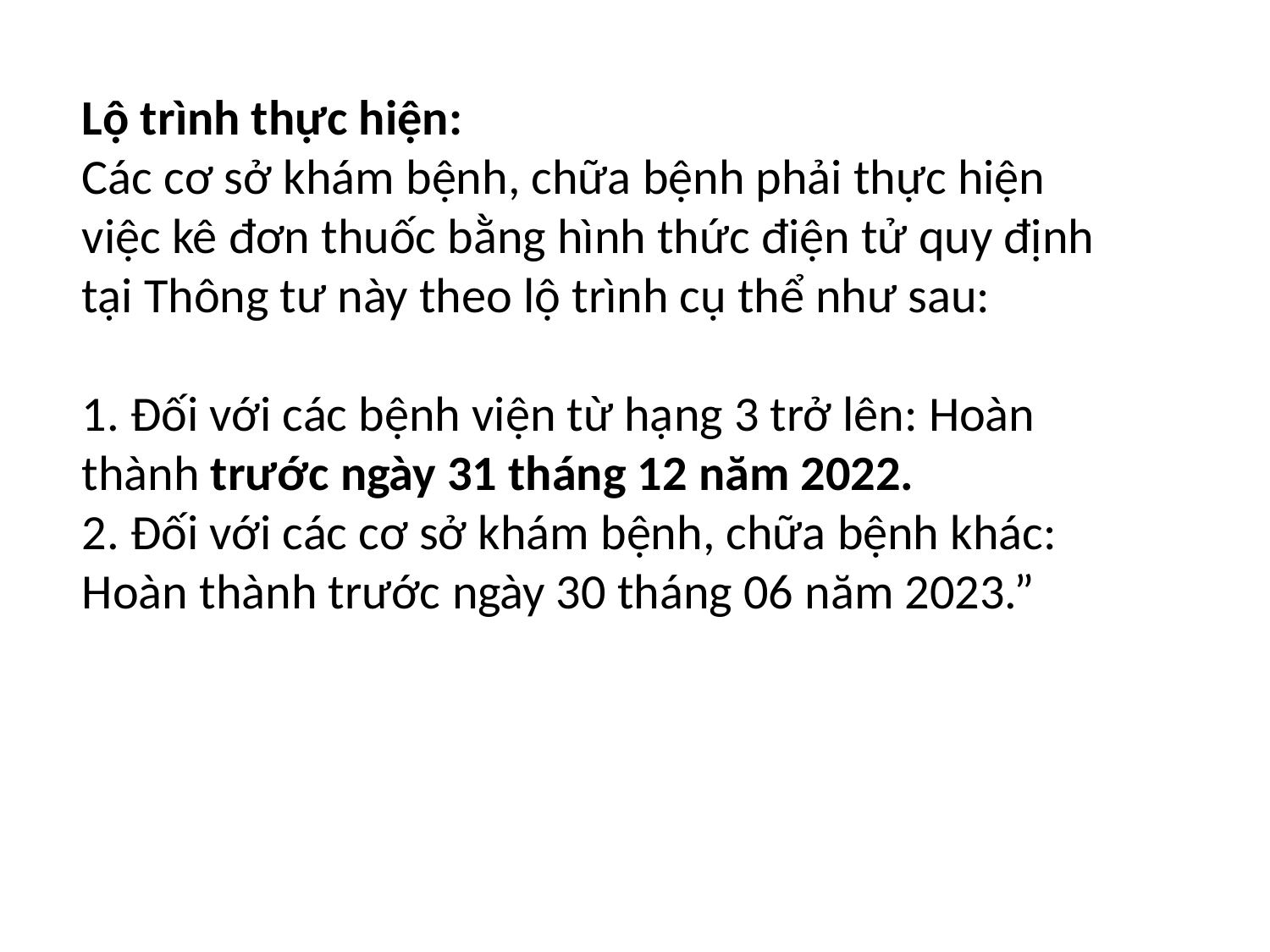

Lộ trình thực hiện:
Các cơ sở khám bệnh, chữa bệnh phải thực hiện việc kê đơn thuốc bằng hình thức điện tử quy định tại Thông tư này theo lộ trình cụ thể như sau:
1. Đối với các bệnh viện từ hạng 3 trở lên: Hoàn thành trước ngày 31 tháng 12 năm 2022.
2. Đối với các cơ sở khám bệnh, chữa bệnh khác: Hoàn thành trước ngày 30 tháng 06 năm 2023.”